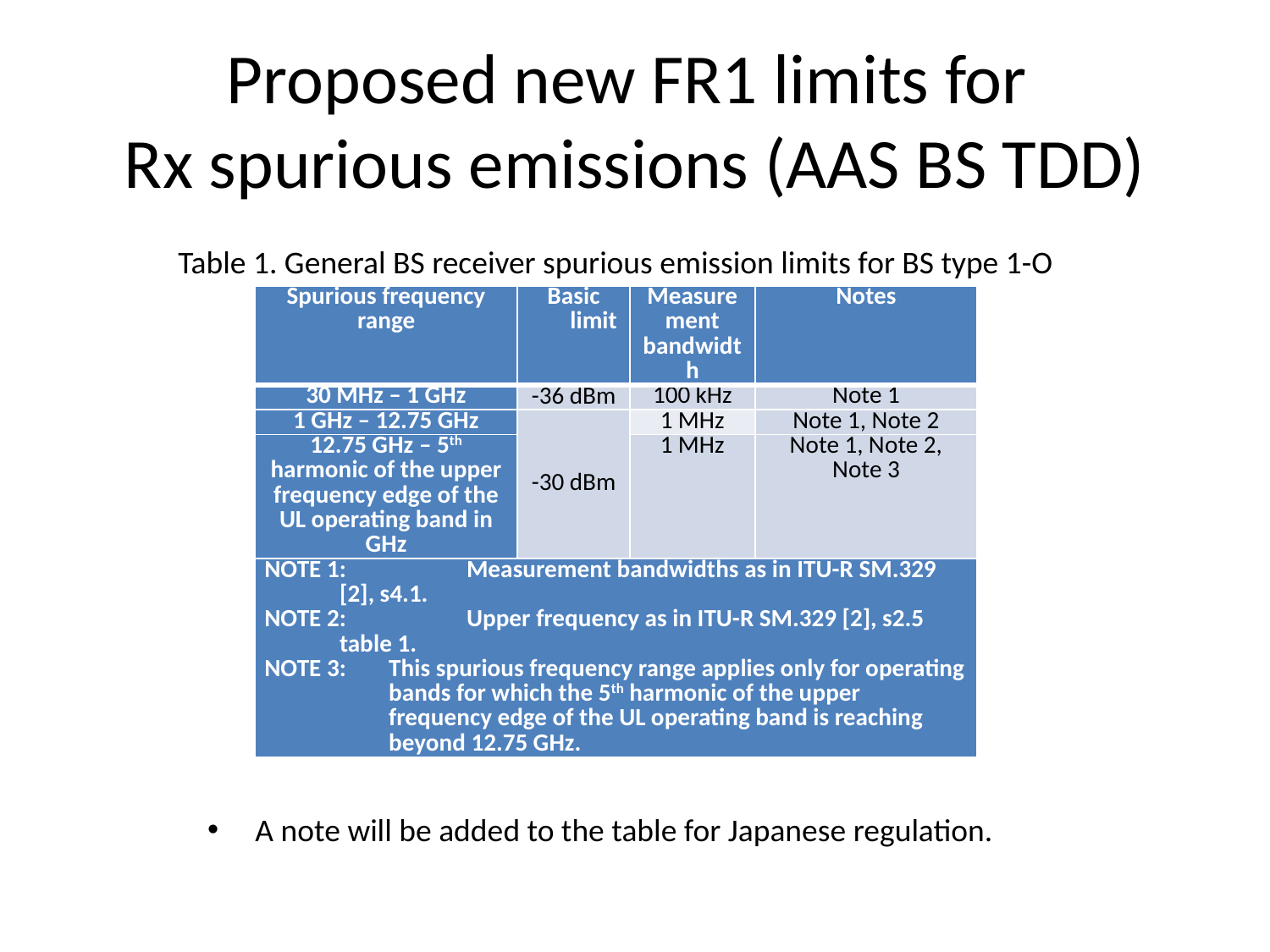

# Proposed new FR1 limits for Rx spurious emissions (AAS BS TDD)
Table 1. General BS receiver spurious emission limits for BS type 1-O
| Spurious frequency range | Basic limit | Measurement bandwidth | Notes |
| --- | --- | --- | --- |
| 30 MHz – 1 GHz | -36 dBm | 100 kHz | Note 1 |
| 1 GHz – 12.75 GHz | -30 dBm | 1 MHz | Note 1, Note 2 |
| 12.75 GHz – 5th harmonic of the upper frequency edge of the UL operating band in GHz |  | 1 MHz | Note 1, Note 2, Note 3 |
| NOTE 1: Measurement bandwidths as in ITU-R SM.329 [2], s4.1. NOTE 2: Upper frequency as in ITU-R SM.329 [2], s2.5 table 1. NOTE 3: This spurious frequency range applies only for operating bands for which the 5th harmonic of the upper frequency edge of the UL operating band is reaching beyond 12.75 GHz. |  |  |  |
A note will be added to the table for Japanese regulation.